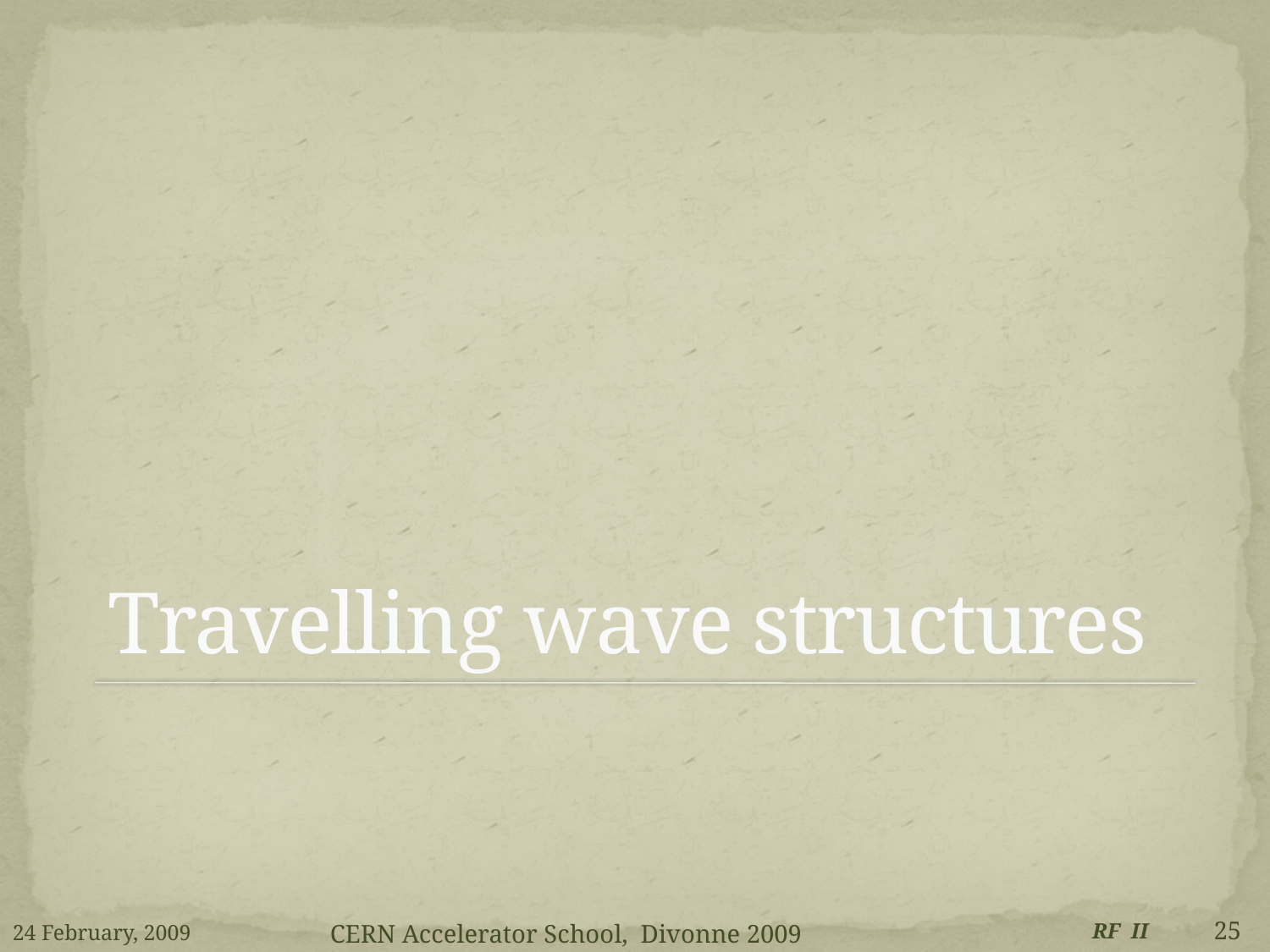

# Travelling wave structures

24 February, 2009
RF  II
25